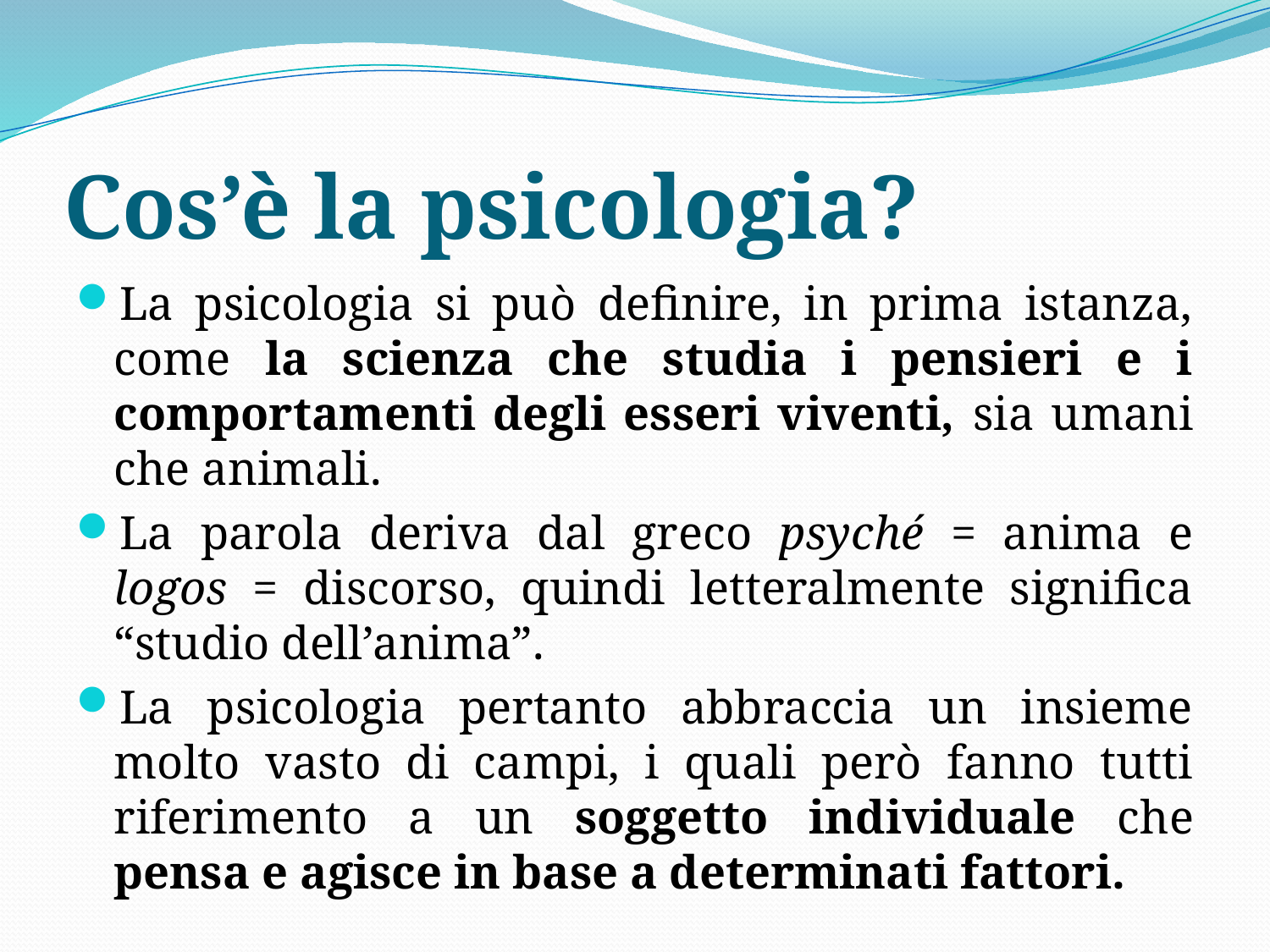

# Cos’è la psicologia?
La psicologia si può definire, in prima istanza, come la scienza che studia i pensieri e i comportamenti degli esseri viventi, sia umani che animali.
La parola deriva dal greco psyché = anima e logos = discorso, quindi letteralmente significa “studio dell’anima”.
La psicologia pertanto abbraccia un insieme molto vasto di campi, i quali però fanno tutti riferimento a un soggetto individuale che pensa e agisce in base a determinati fattori.